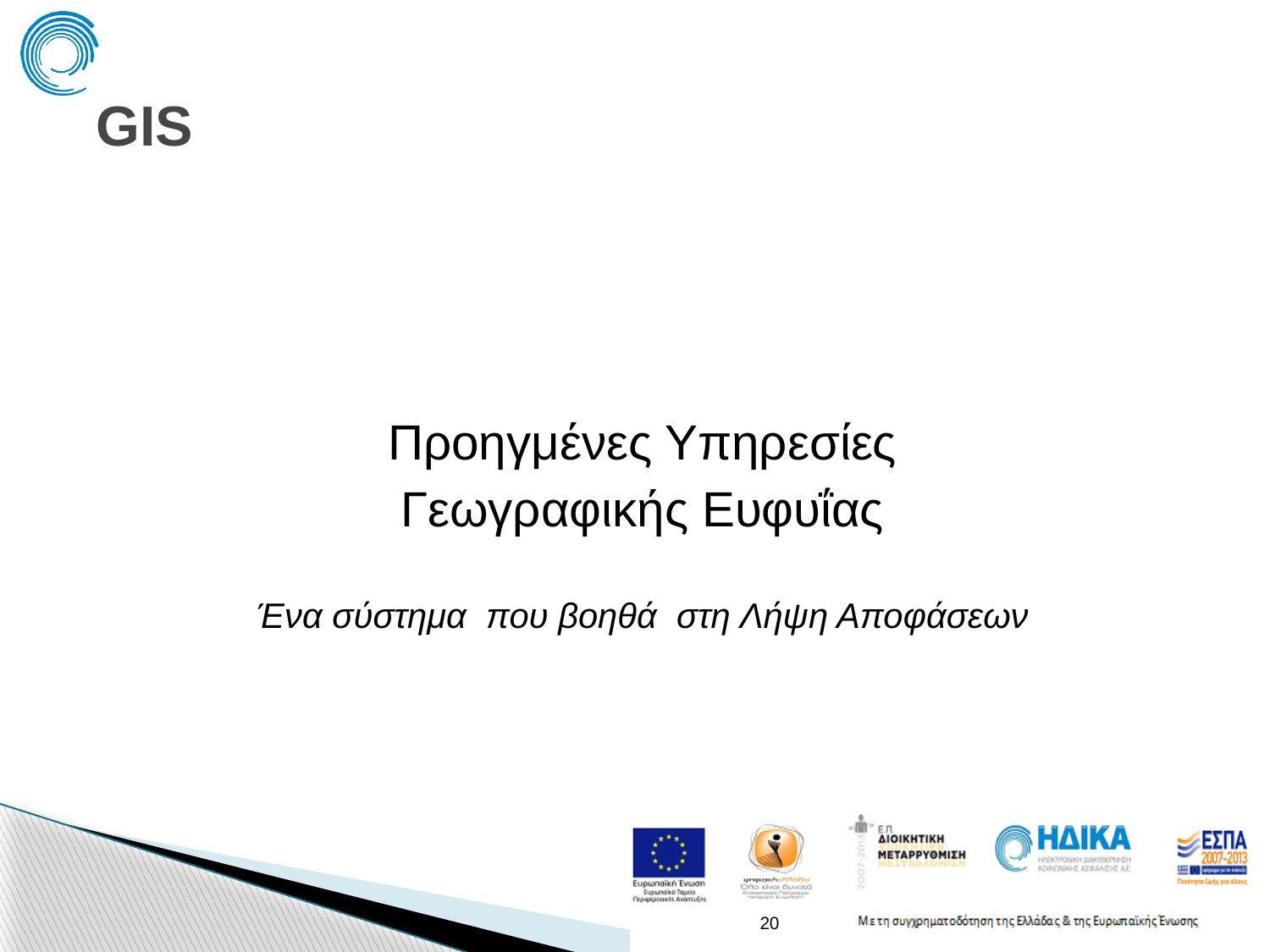

# GIS

 Προηγμένες Υπηρεσίες
Γεωγραφικής Ευφυΐας

Ένα σύστημα  που βοηθά  στη Λήψη Αποφάσεων
20